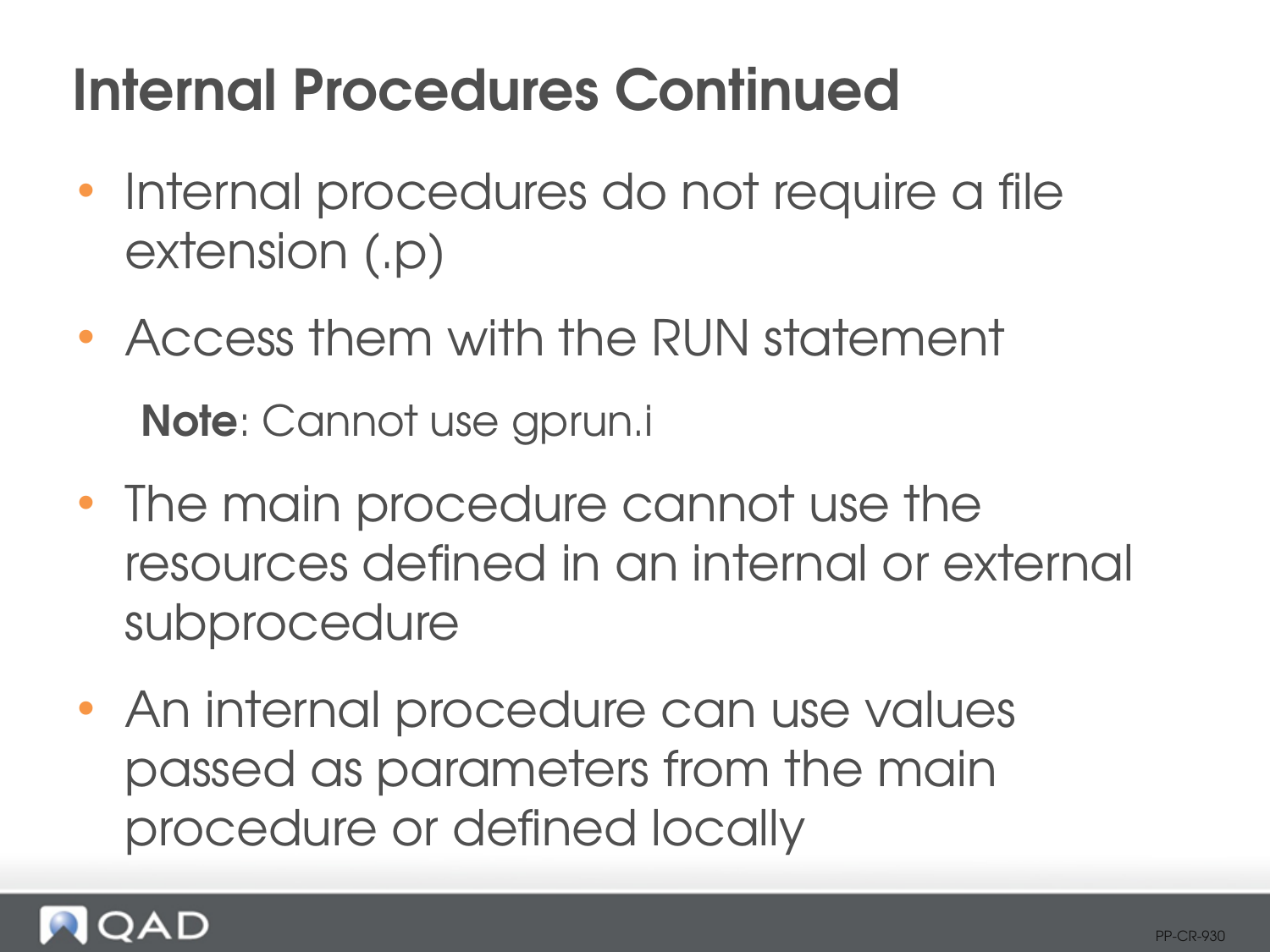

# Internal Procedures Continued
Internal procedures do not require a file extension (.p)
Access them with the RUN statement
Note: Cannot use gprun.i
The main procedure cannot use the resources defined in an internal or external subprocedure
An internal procedure can use values passed as parameters from the main procedure or defined locally
PP-CR-930